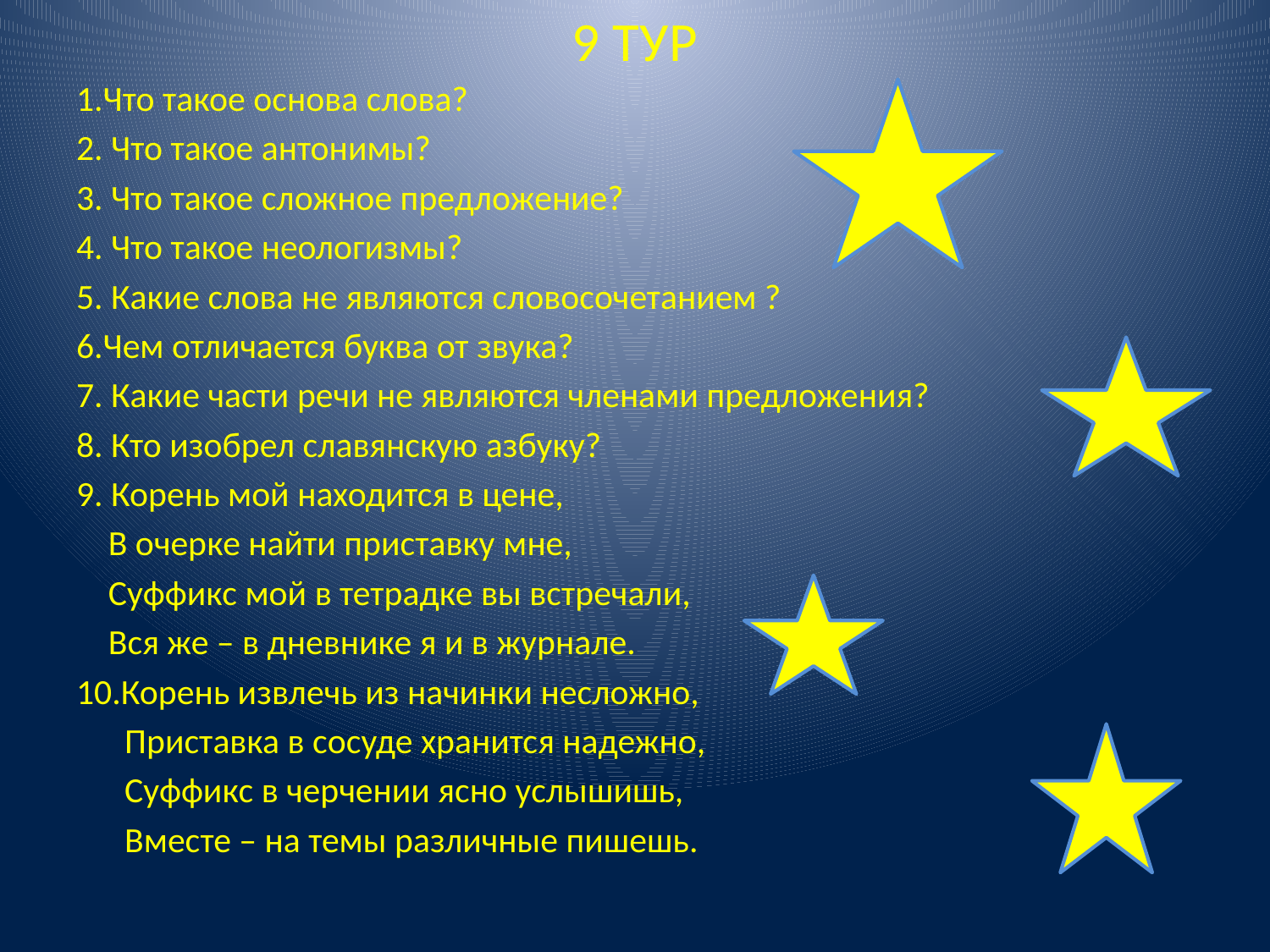

# 9 ТУР
1.Что такое основа слова?
2. Что такое антонимы?
3. Что такое сложное предложение?
4. Что такое неологизмы?
5. Какие слова не являются словосочетанием ?
6.Чем отличается буква от звука?
7. Какие части речи не являются членами предложения?
8. Кто изобрел славянскую азбуку?
9. Корень мой находится в цене,
    В очерке найти приставку мне,
    Суффикс мой в тетрадке вы встречали,
    Вся же – в дневнике я и в журнале.
10.Корень извлечь из начинки несложно,
      Приставка в сосуде хранится надежно,
      Суффикс в черчении ясно услышишь,
      Вместе – на темы различные пишешь.